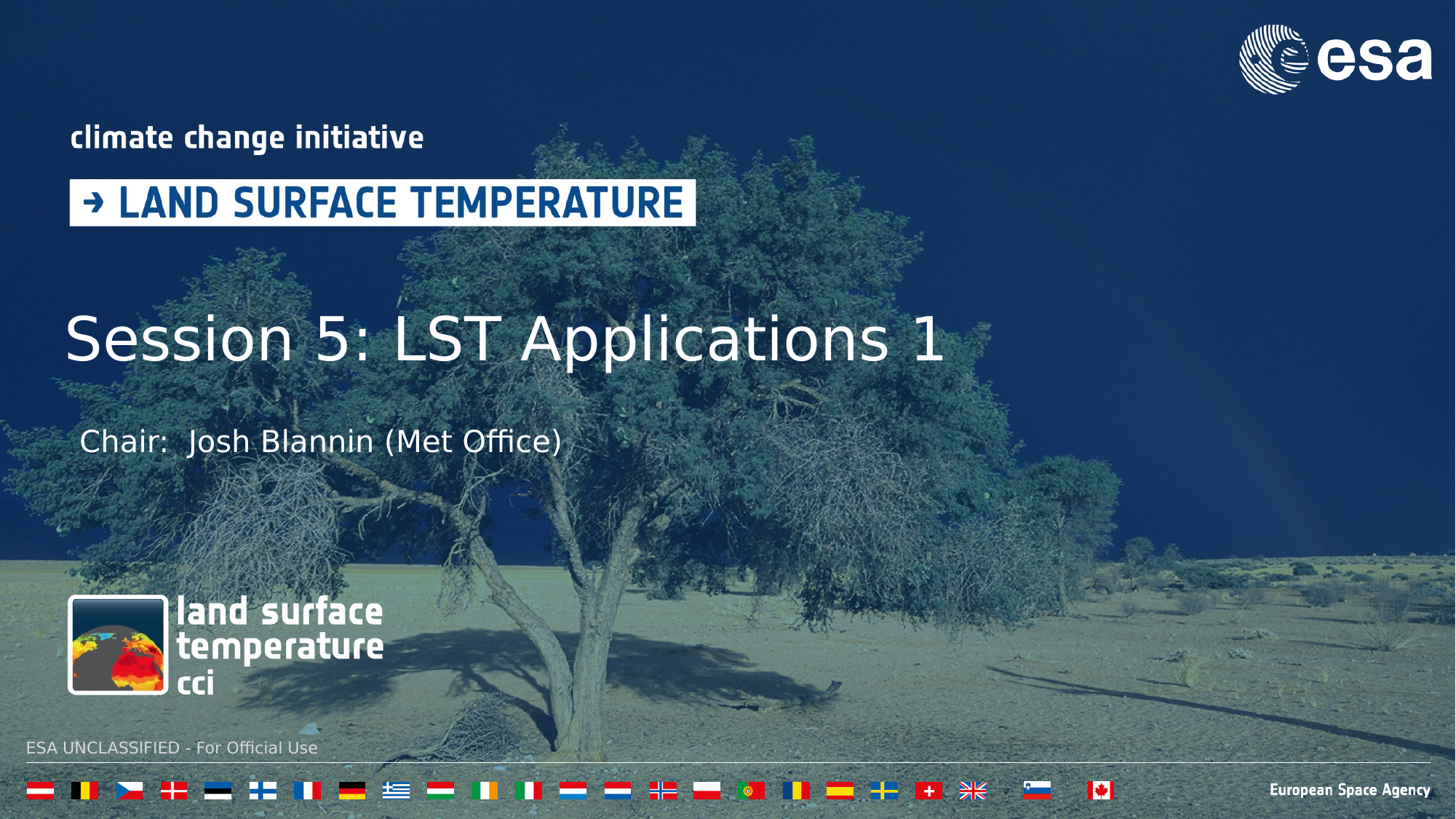

# Session 5: LST Applications 1
Chair:  Josh Blannin (Met Office)